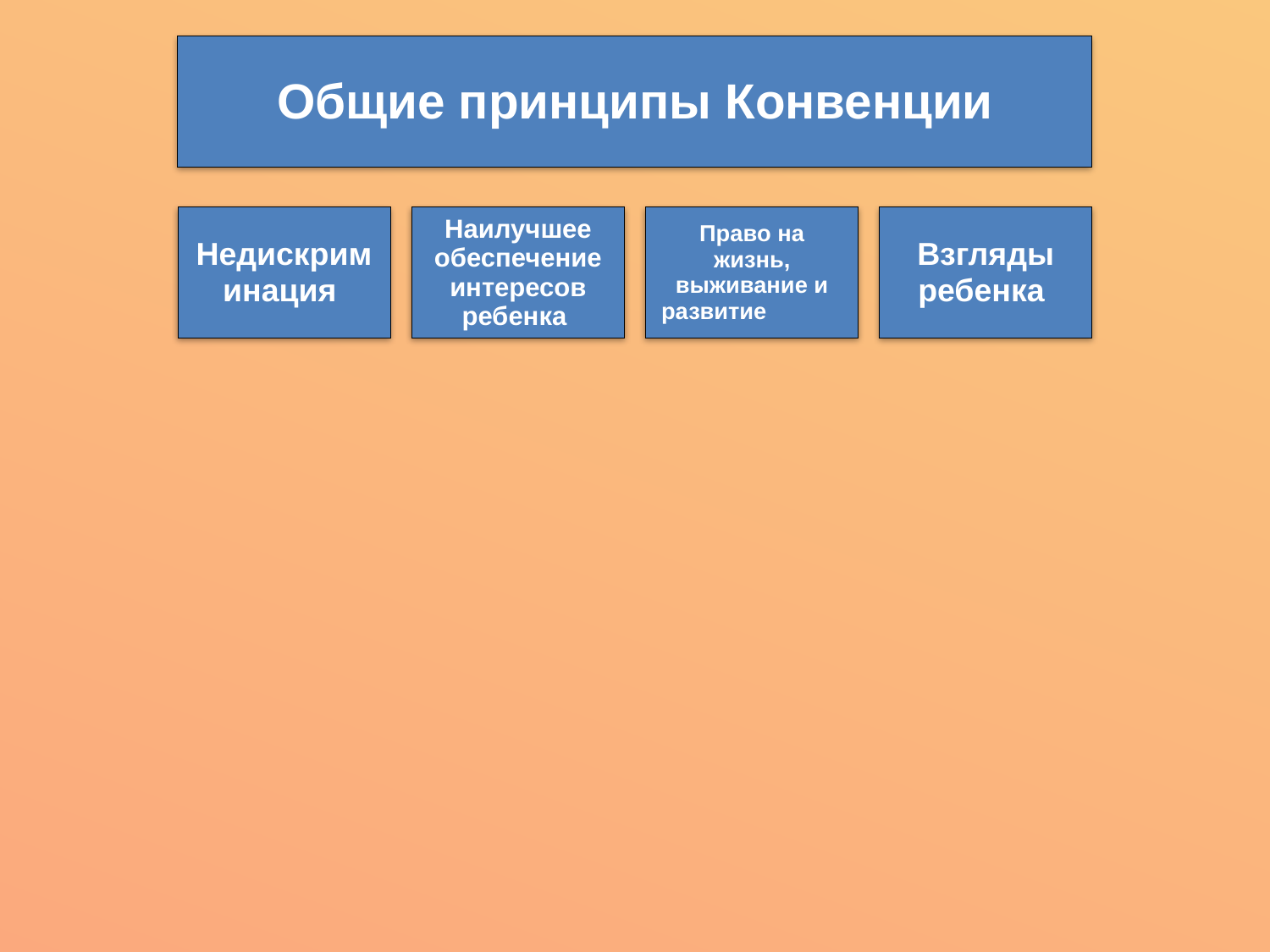

Общие принципы Конвенции
Недискриминация
Право на жизнь, выживание и развитие
Взгляды ребенка
Наилучшее обеспечение интересов ребенка